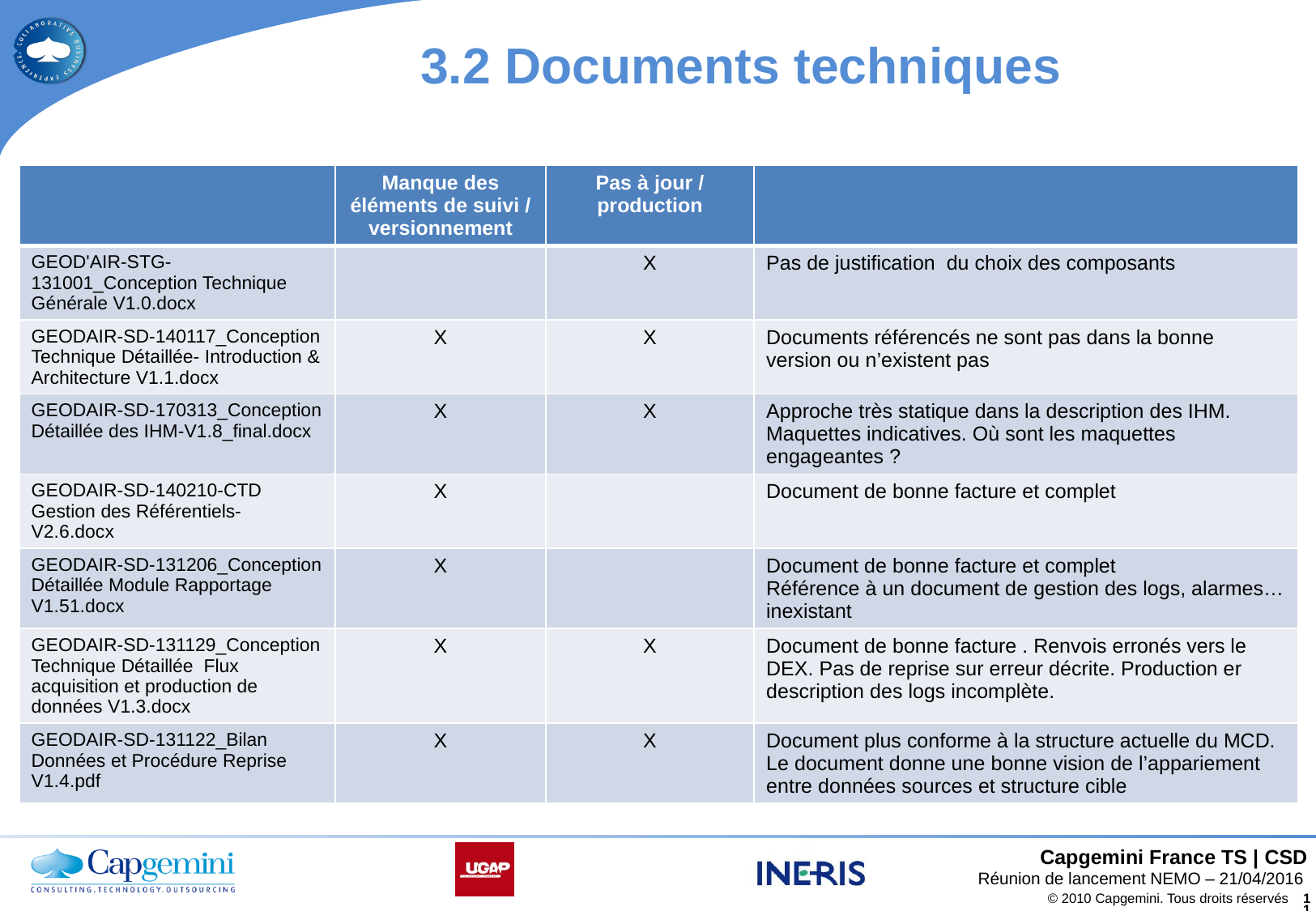

# 3.2 Documents techniques
|  | Manque des éléments de suivi / versionnement | Pas à jour / production |  |
| --- | --- | --- | --- |
| GEOD'AIR-STG-131001\_Conception Technique Générale V1.0.docx |  | X | Pas de justification du choix des composants |
| GEODAIR-SD-140117\_Conception Technique Détaillée- Introduction & Architecture V1.1.docx | X | X | Documents référencés ne sont pas dans la bonne version ou n’existent pas |
| GEODAIR-SD-170313\_Conception Détaillée des IHM-V1.8\_final.docx | X | X | Approche très statique dans la description des IHM. Maquettes indicatives. Où sont les maquettes engageantes ? |
| GEODAIR-SD-140210-CTD Gestion des Référentiels-V2.6.docx | X |  | Document de bonne facture et complet |
| GEODAIR-SD-131206\_Conception Détaillée Module Rapportage V1.51.docx | X |  | Document de bonne facture et complet Référence à un document de gestion des logs, alarmes… inexistant |
| GEODAIR-SD-131129\_Conception Technique Détaillée Flux acquisition et production de données V1.3.docx | X | X | Document de bonne facture . Renvois erronés vers le DEX. Pas de reprise sur erreur décrite. Production er description des logs incomplète. |
| GEODAIR-SD-131122\_Bilan Données et Procédure Reprise V1.4.pdf | X | X | Document plus conforme à la structure actuelle du MCD. Le document donne une bonne vision de l’appariement entre données sources et structure cible |
Réunion de lancement NEMO – 21/04/2016
© 2010 Capgemini. Tous droits réservés
11